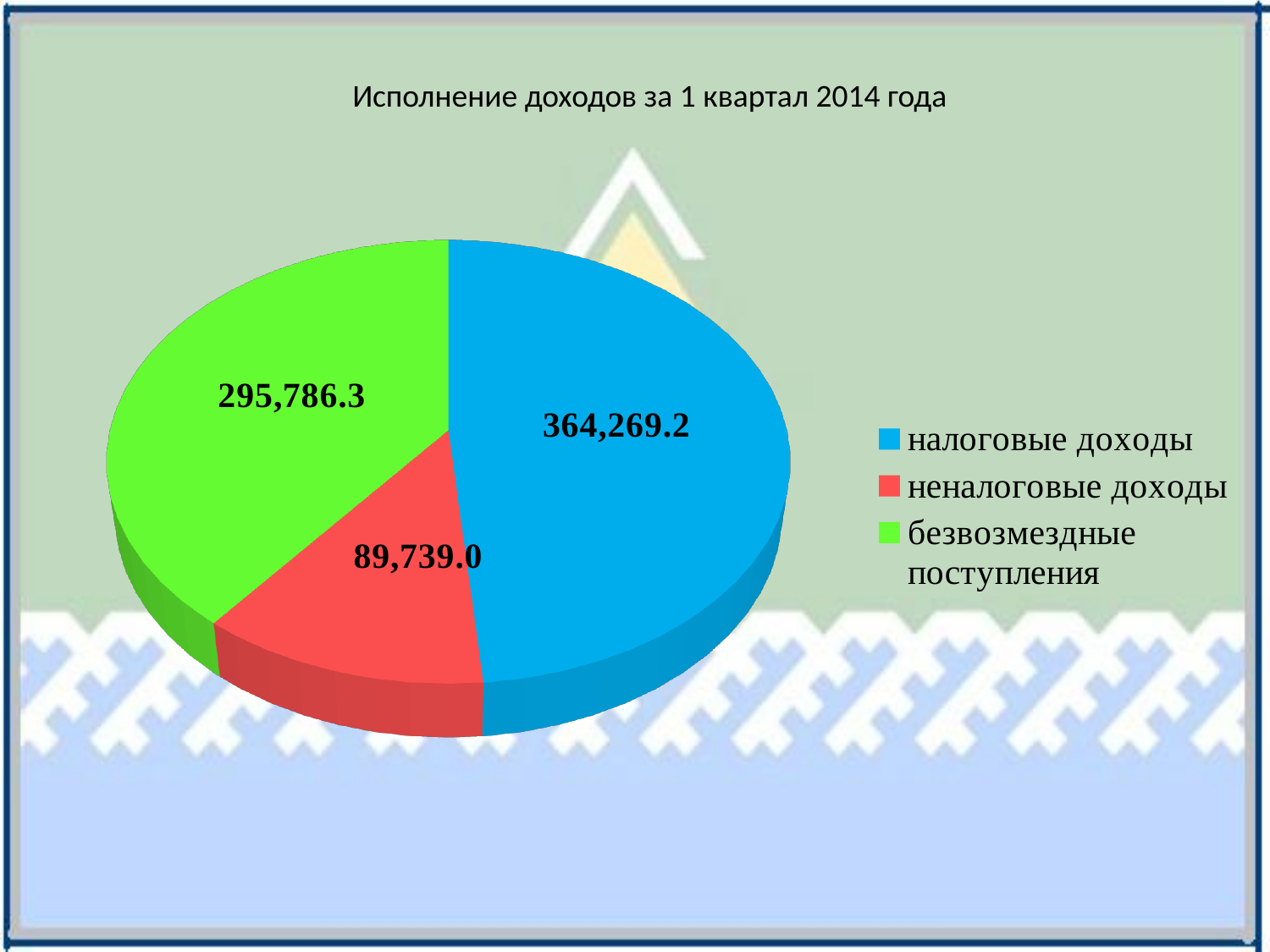

Исполнение доходов за 1 квартал 2014 года

[unsupported chart]